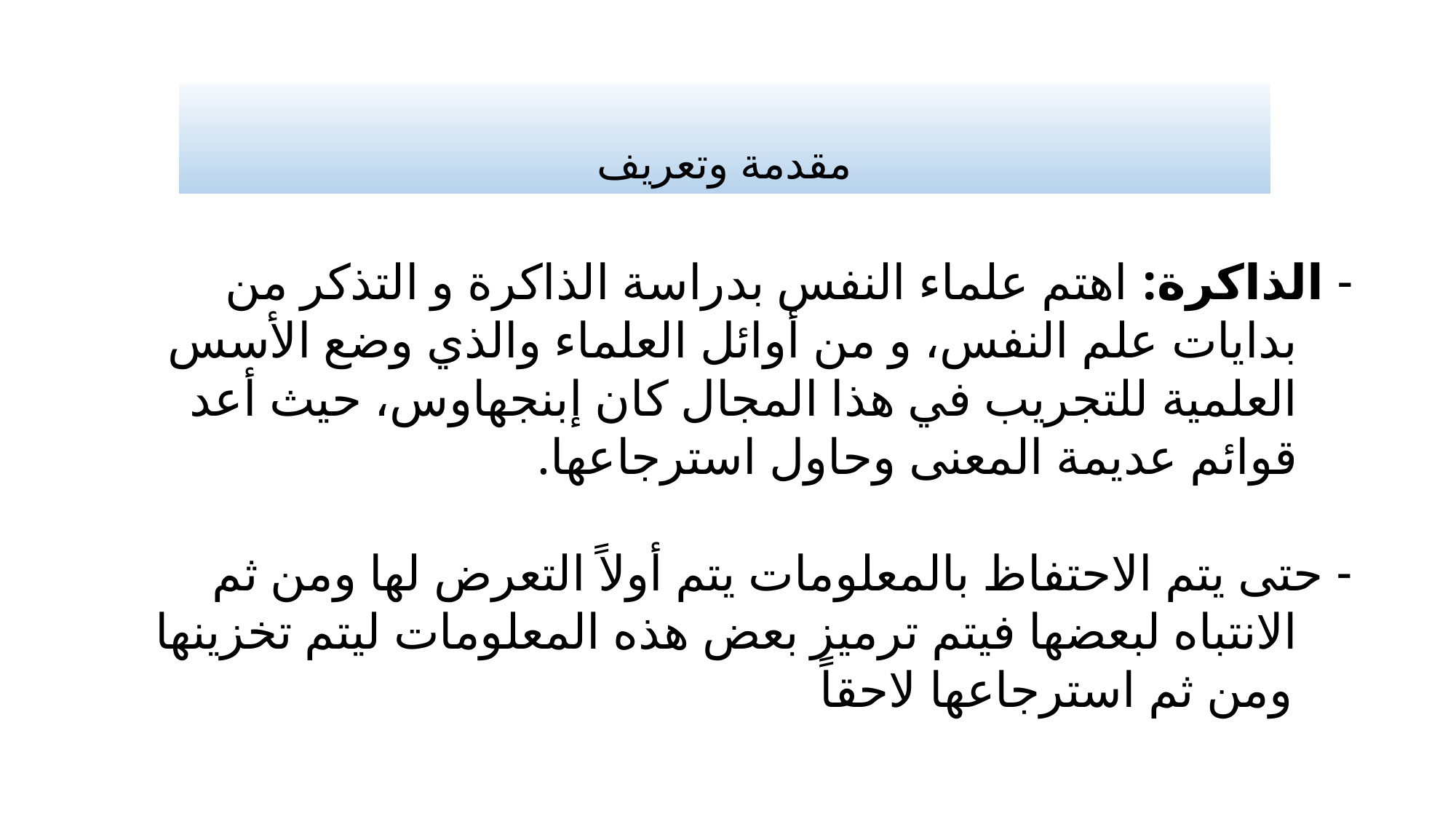

# مقدمة وتعريف
- الذاكرة: اهتم علماء النفس بدراسة الذاكرة و التذكر من بدايات علم النفس، و من أوائل العلماء والذي وضع الأسس العلمية للتجريب في هذا المجال كان إبنجهاوس، حيث أعد قوائم عديمة المعنى وحاول استرجاعها.

- حتى يتم الاحتفاظ بالمعلومات يتم أولاً التعرض لها ومن ثم الانتباه لبعضها فيتم ترميز بعض هذه المعلومات ليتم تخزينها ومن ثم استرجاعها لاحقاً